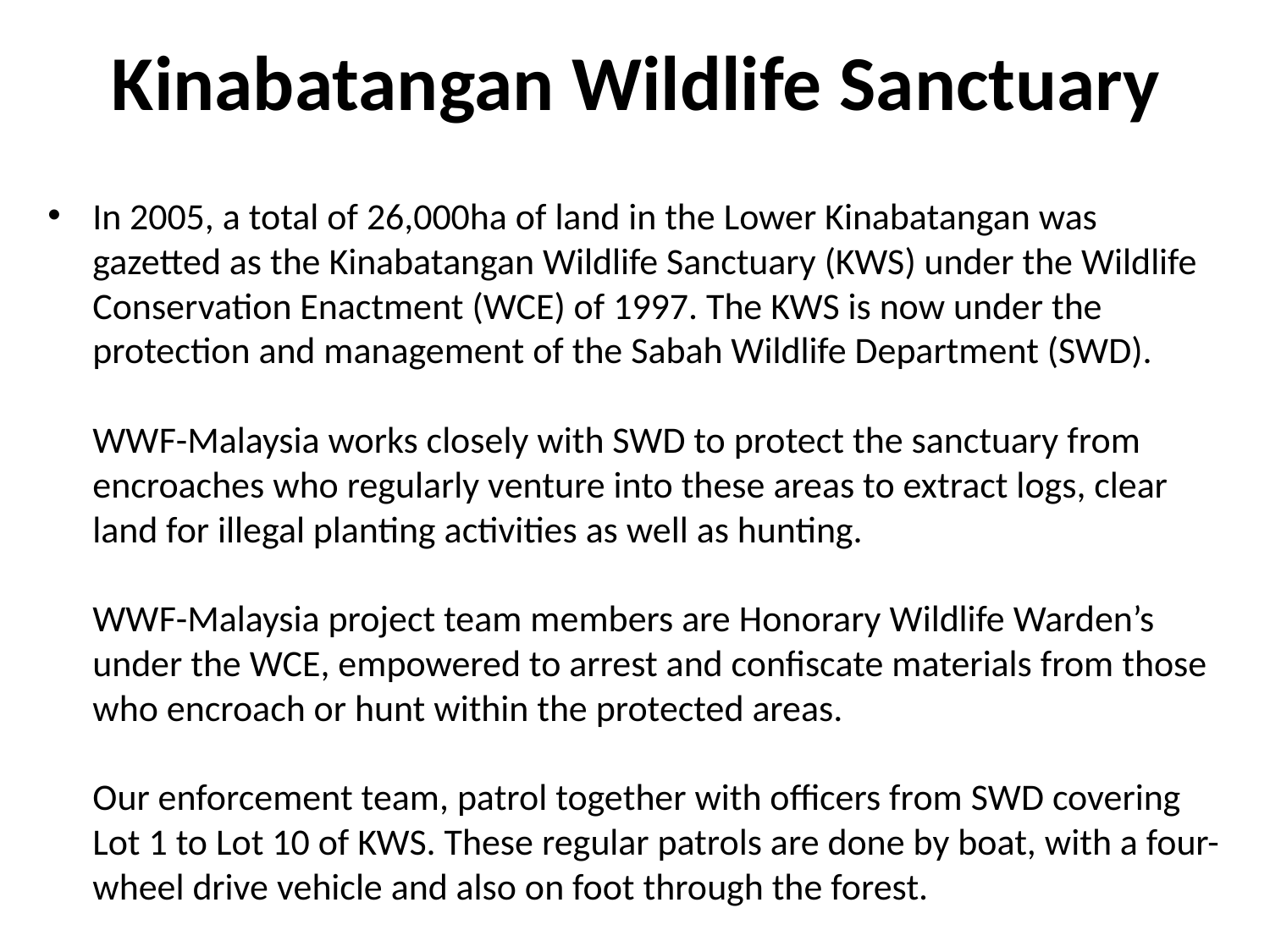

# Kinabatangan Wildlife Sanctuary
In 2005, a total of 26,000ha of land in the Lower Kinabatangan was gazetted as the Kinabatangan Wildlife Sanctuary (KWS) under the Wildlife Conservation Enactment (WCE) of 1997. The KWS is now under the protection and management of the Sabah Wildlife Department (SWD).
WWF-Malaysia works closely with SWD to protect the sanctuary from encroaches who regularly venture into these areas to extract logs, clear land for illegal planting activities as well as hunting.
WWF-Malaysia project team members are Honorary Wildlife Warden’s under the WCE, empowered to arrest and confiscate materials from those who encroach or hunt within the protected areas.
Our enforcement team, patrol together with officers from SWD covering Lot 1 to Lot 10 of KWS. These regular patrols are done by boat, with a four-wheel drive vehicle and also on foot through the forest.